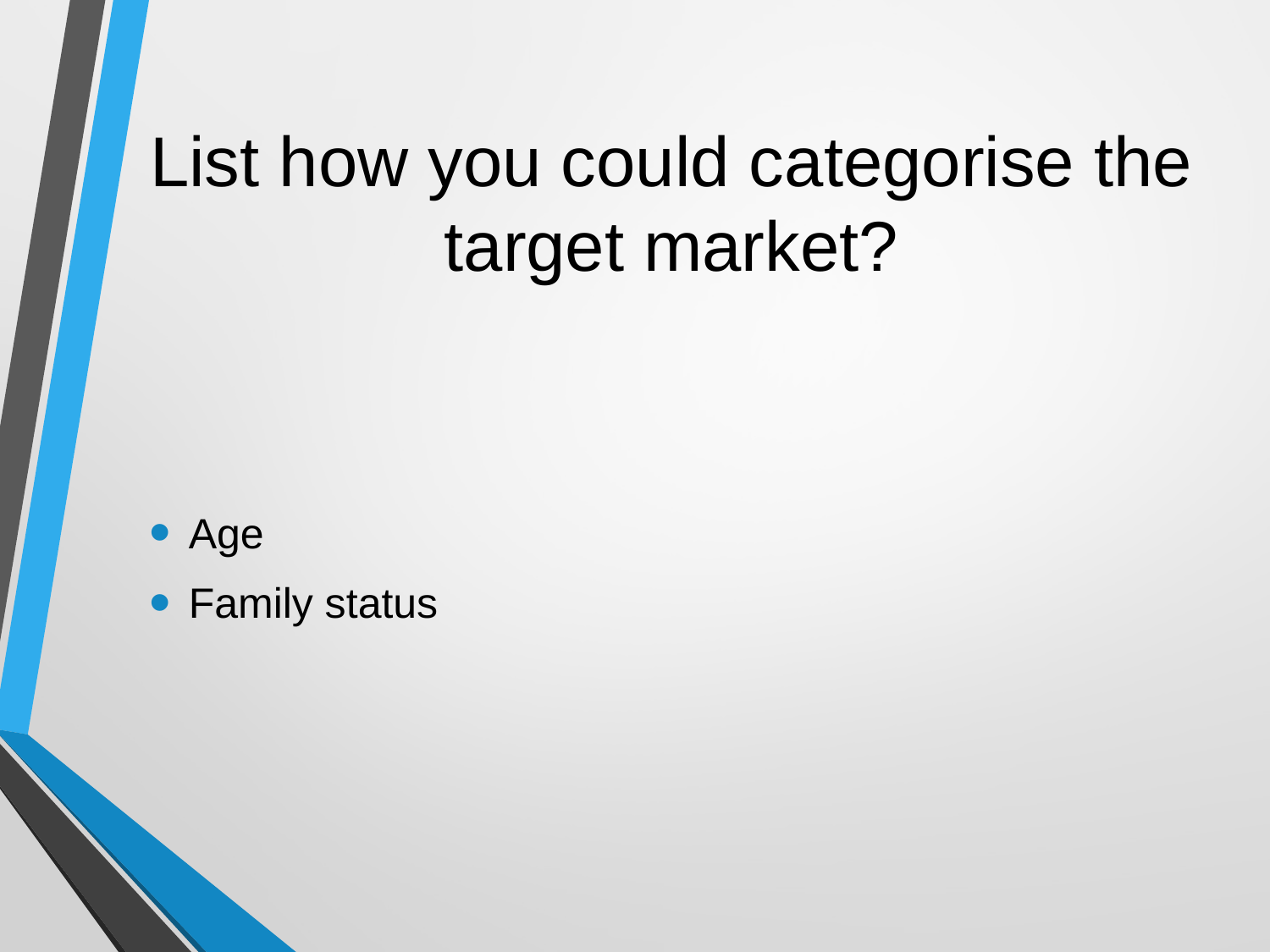

# List how you could categorise the target market?
Age
Family status